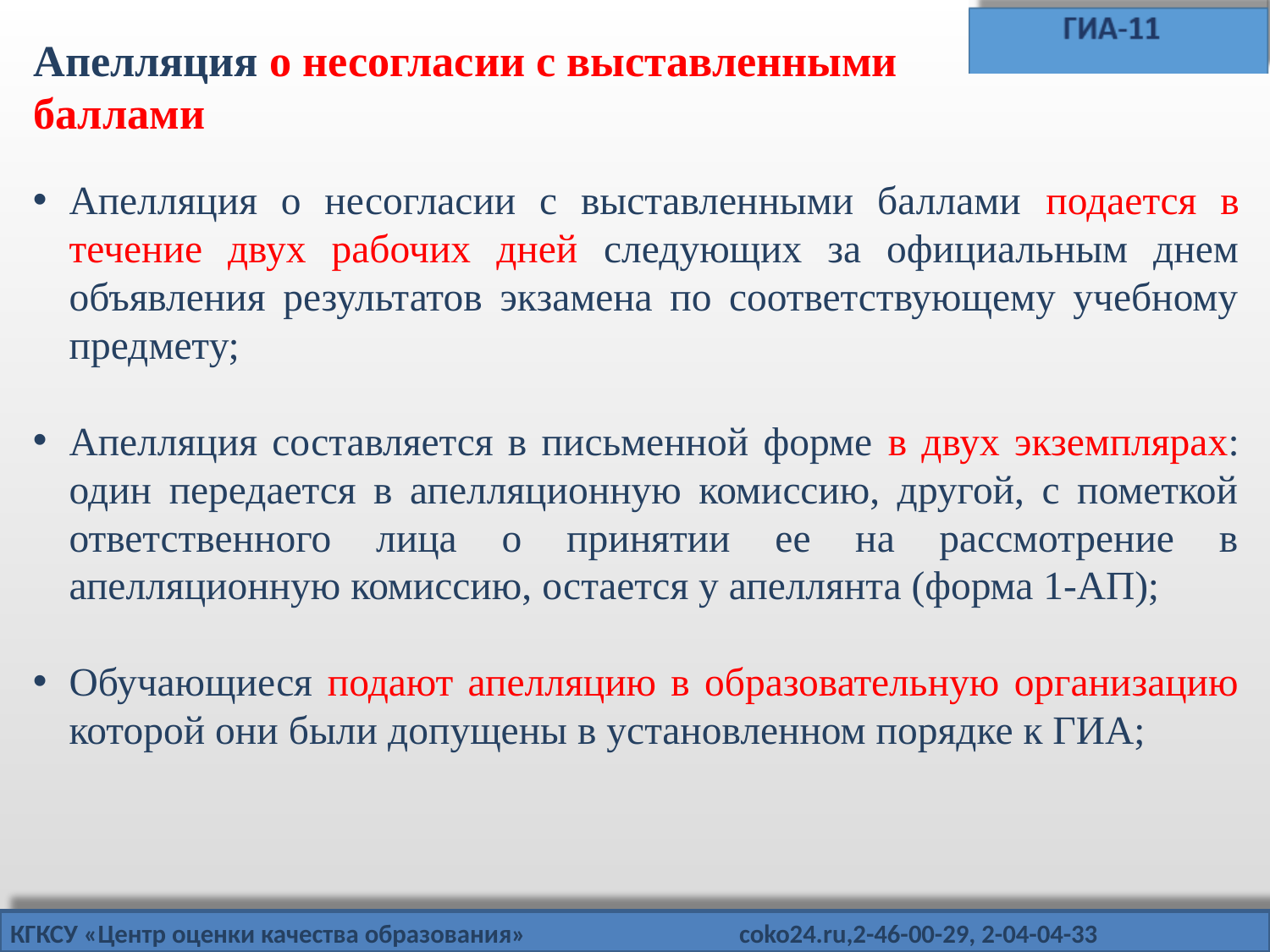

# Апелляция о несогласии с выставленными баллами
Апелляция о несогласии с выставленными баллами подается в течение двух рабочих дней следующих за официальным днем объявления результатов экзамена по соответствующему учебному предмету;

Апелляция составляется в письменной форме в двух экземплярах: один передается в апелляционную комиссию, другой, с пометкой ответственного лица о принятии ее на рассмотрение в апелляционную комиссию, остается у апеллянта (форма 1-АП);

Обучающиеся подают апелляцию в образовательную организацию которой они были допущены в установленном порядке к ГИА;